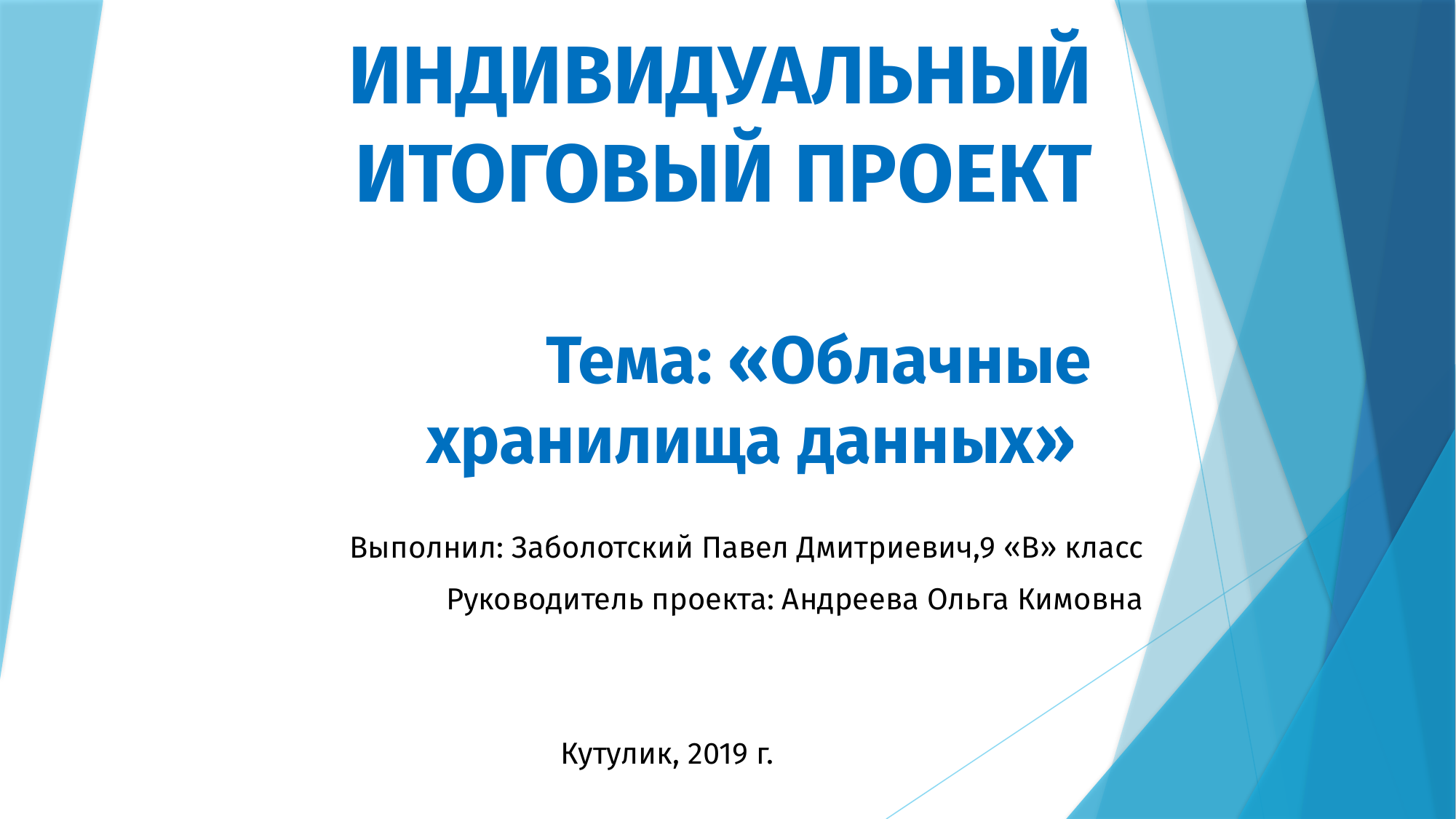

# ИНДИВИДУАЛЬНЫЙ ИТОГОВЫЙ ПРОЕКТ Тема: «Облачные хранилища данных»
Выполнил: Заболотский Павел Дмитриевич,9 «В» класс
Руководитель проекта: Андреева Ольга Кимовна

Кутулик, 2019 г.